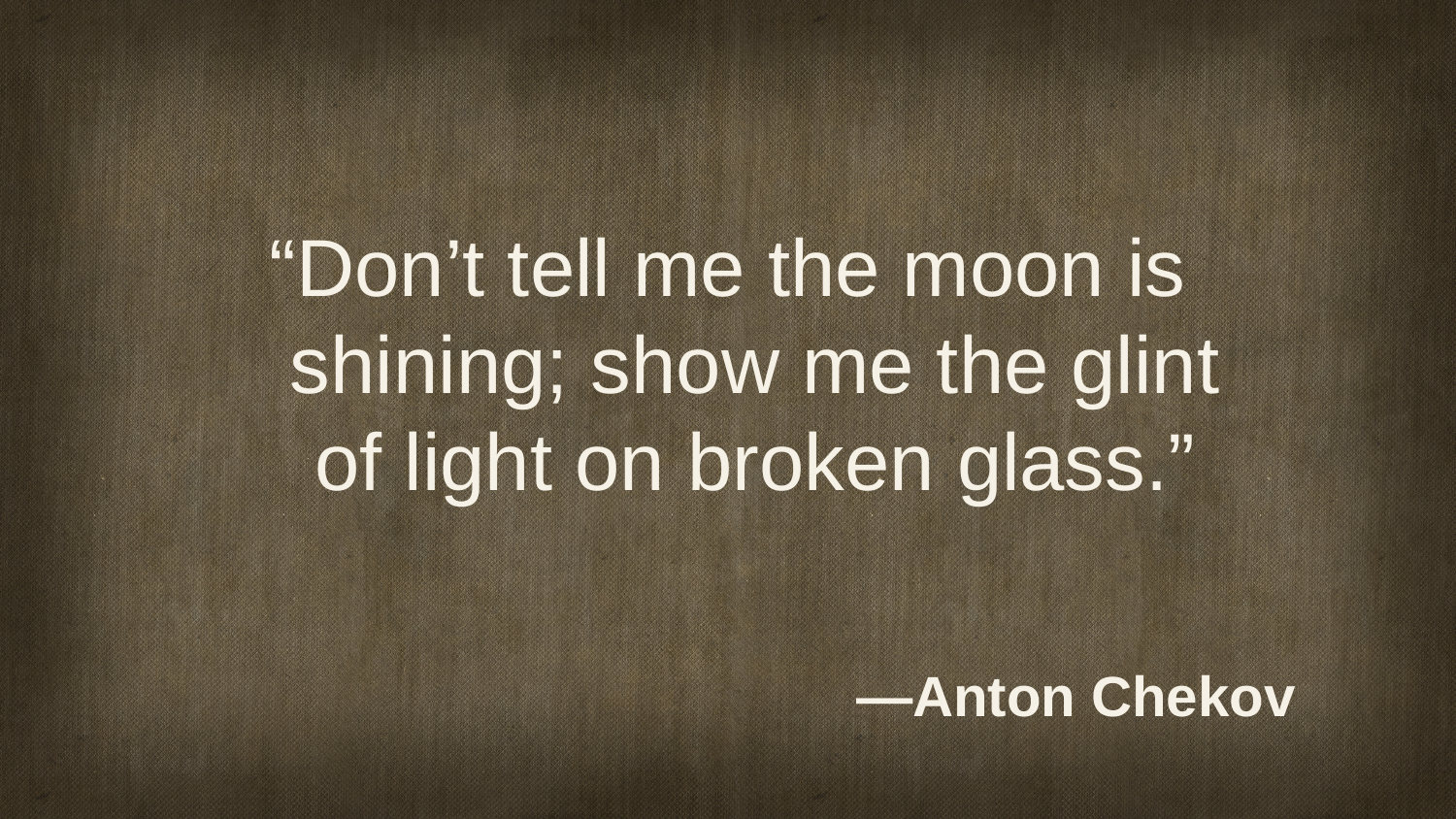

“Don’t tell me the moon is shining; show me the glint of light on broken glass.”
—Anton Chekov